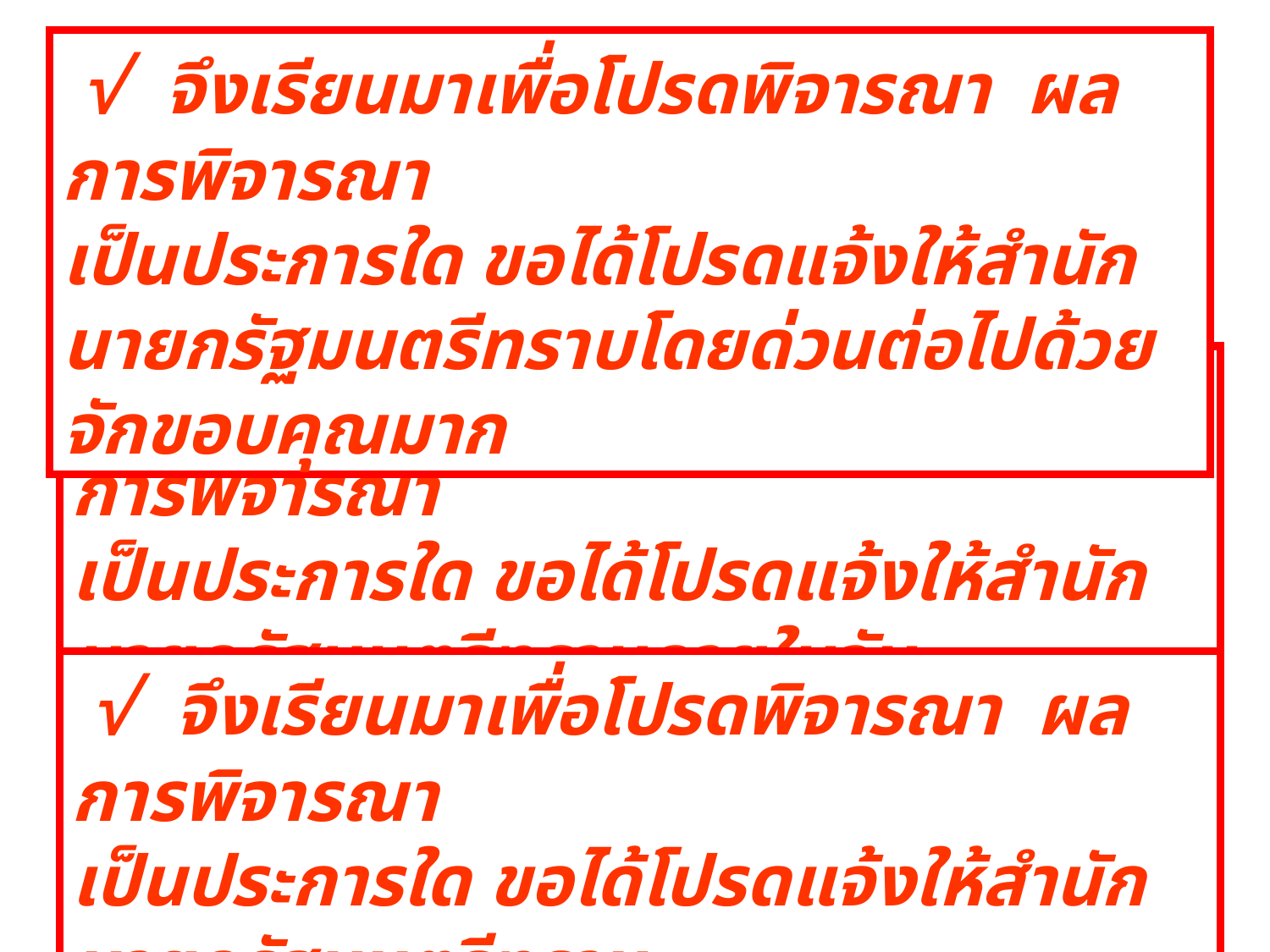

√  จึงเรียนมาเพื่อโปรดพิจารณา  ผลการพิจารณา
เป็นประการใด ขอได้โปรดแจ้งให้สำนักนายกรัฐมนตรีทราบโดยด่วนต่อไปด้วย จักขอบคุณมาก
 √  จึงเรียนมาเพื่อโปรดพิจารณา  ผลการพิจารณา
เป็นประการใด ขอได้โปรดแจ้งให้สำนักนายกรัฐมนตรีทราบภายในวันที่ ............ ด้วย  จักขอบคุณมาก
 √  จึงเรียนมาเพื่อโปรดพิจารณา  ผลการพิจารณา
เป็นประการใด ขอได้โปรดแจ้งให้สำนักนายกรัฐมนตรีทราบ
ในโอกาสแรกด้วย  จักขอบคุณมาก